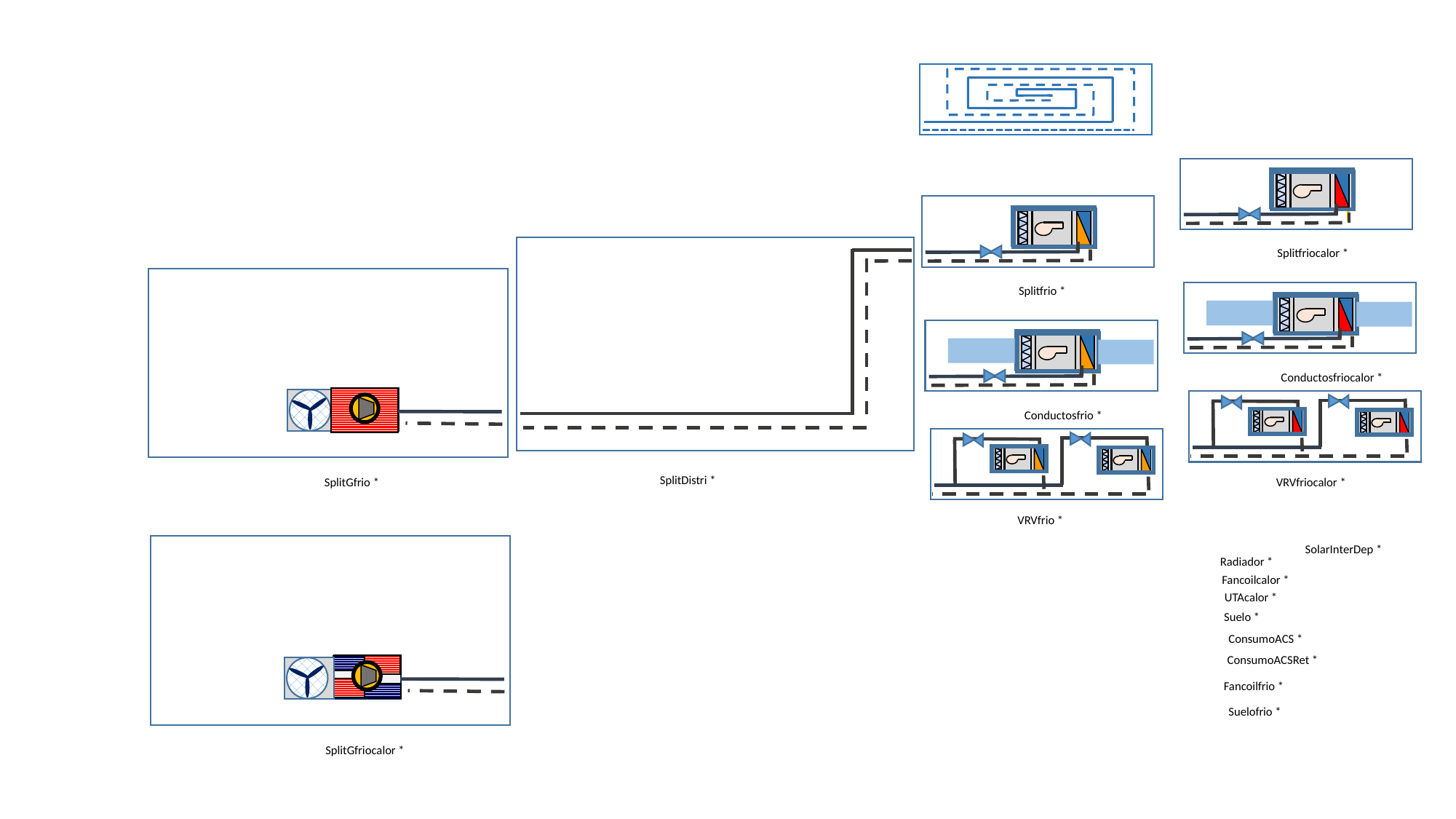

Splitfriocalor *

Splitfrio *

Conductosfriocalor *

Conductosfrio *

SplitDistri *
VRVfriocalor *
SplitGfrio *
VRVfrio *

SolarInterDep *
Radiador *
Fancoilcalor *
UTAcalor *
Suelo *
ConsumoACS *
ConsumoACSRet *

Fancoilfrio *

Suelofrio *
SplitGfriocalor *